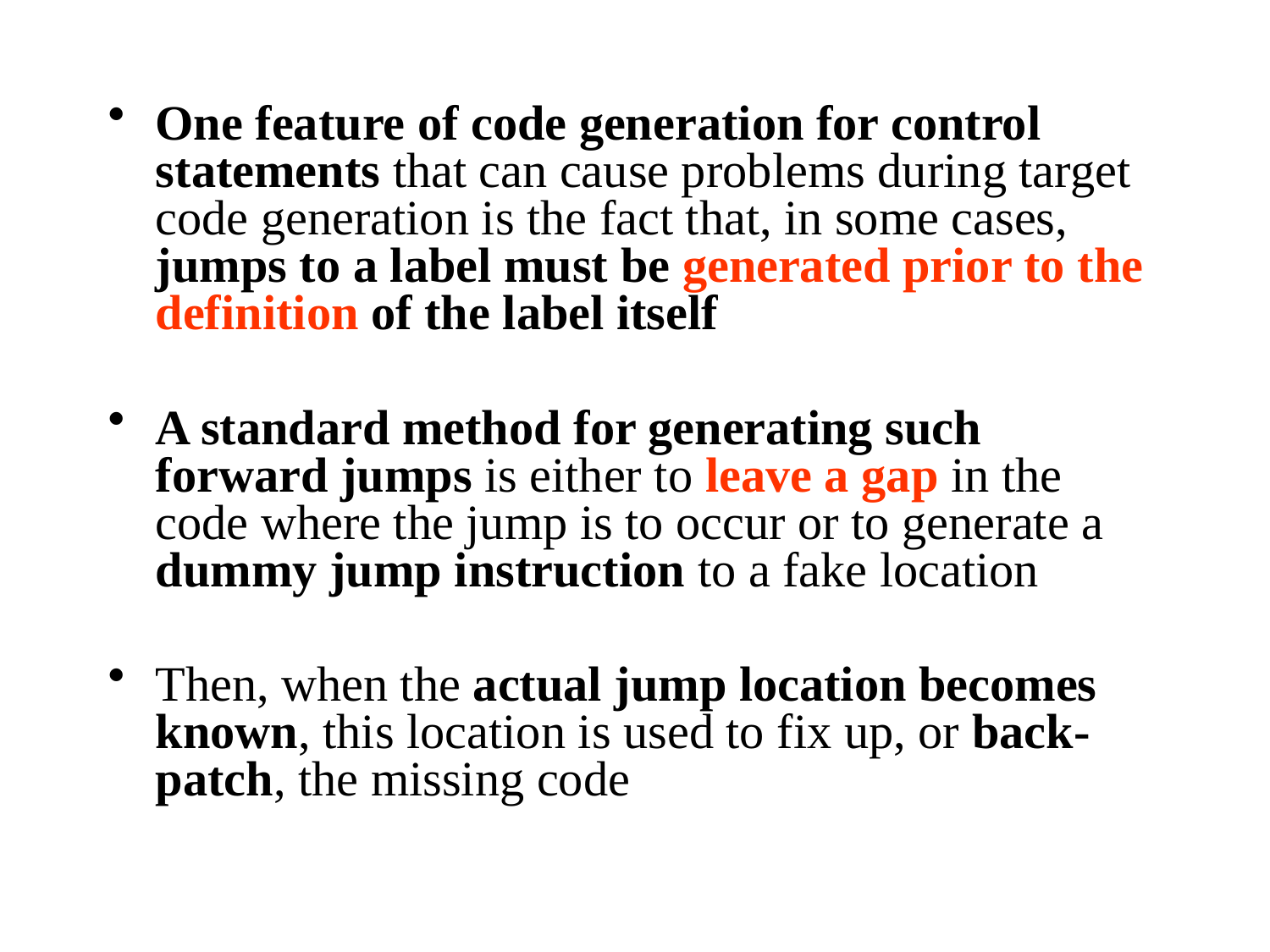

One feature of code generation for control statements that can cause problems during target code generation is the fact that, in some cases, jumps to a label must be generated prior to the definition of the label itself

A standard method for generating such forward jumps is either to leave a gap in the code where the jump is to occur or to generate a dummy jump instruction to a fake location

Then, when the actual jump location becomes known, this location is used to fix up, or back-patch, the missing code